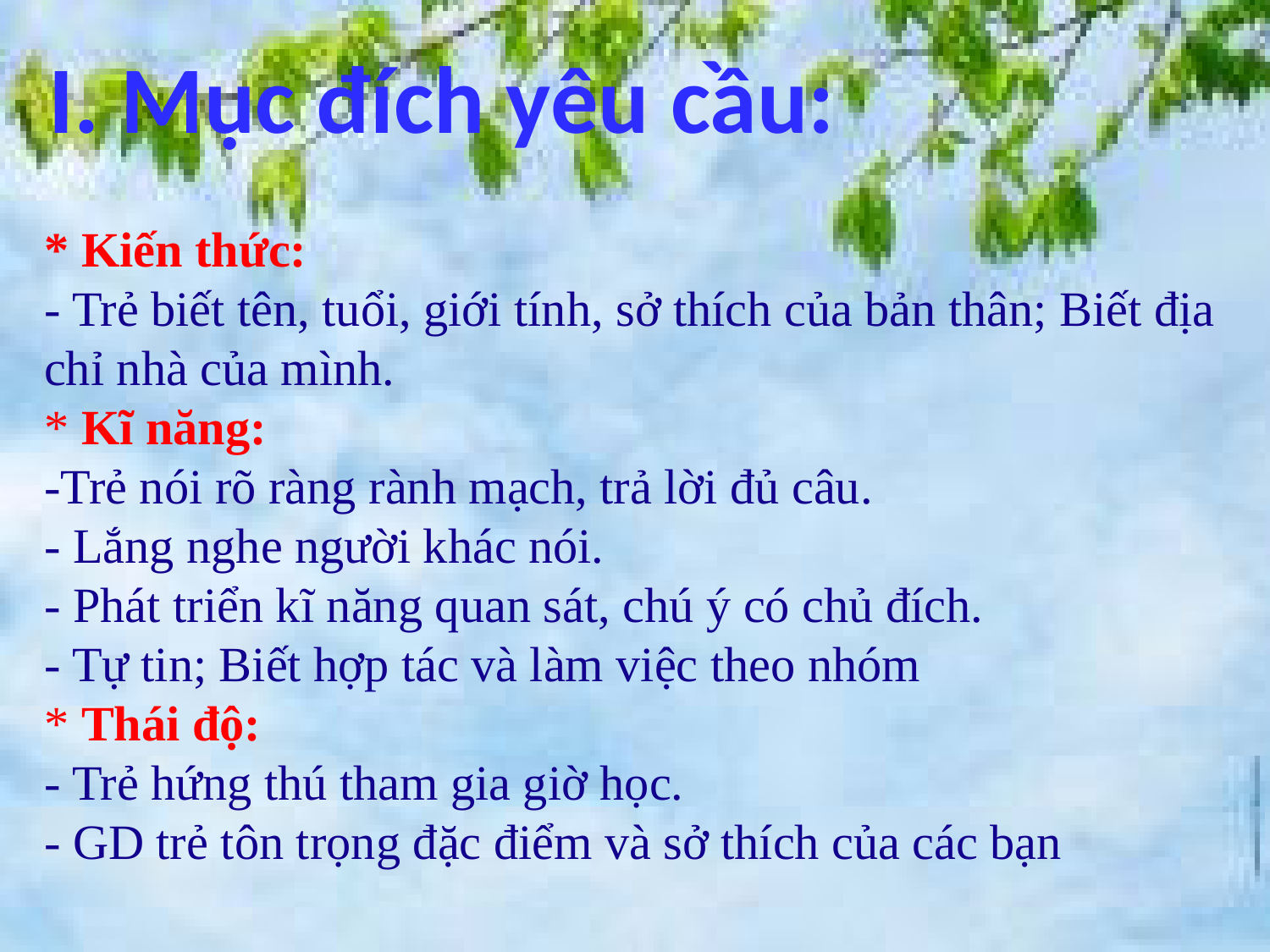

I. Mục đích yêu cầu:
* Kiến thức:
- Trẻ biết tên, tuổi, giới tính, sở thích của bản thân; Biết địa chỉ nhà của mình.
* Kĩ năng:
-Trẻ nói rõ ràng rành mạch, trả lời đủ câu.
- Lắng nghe người khác nói.
- Phát triển kĩ năng quan sát, chú ý có chủ đích.
- Tự tin; Biết hợp tác và làm việc theo nhóm
* Thái độ:
- Trẻ hứng thú tham gia giờ học.
- GD trẻ tôn trọng đặc điểm và sở thích của các bạn